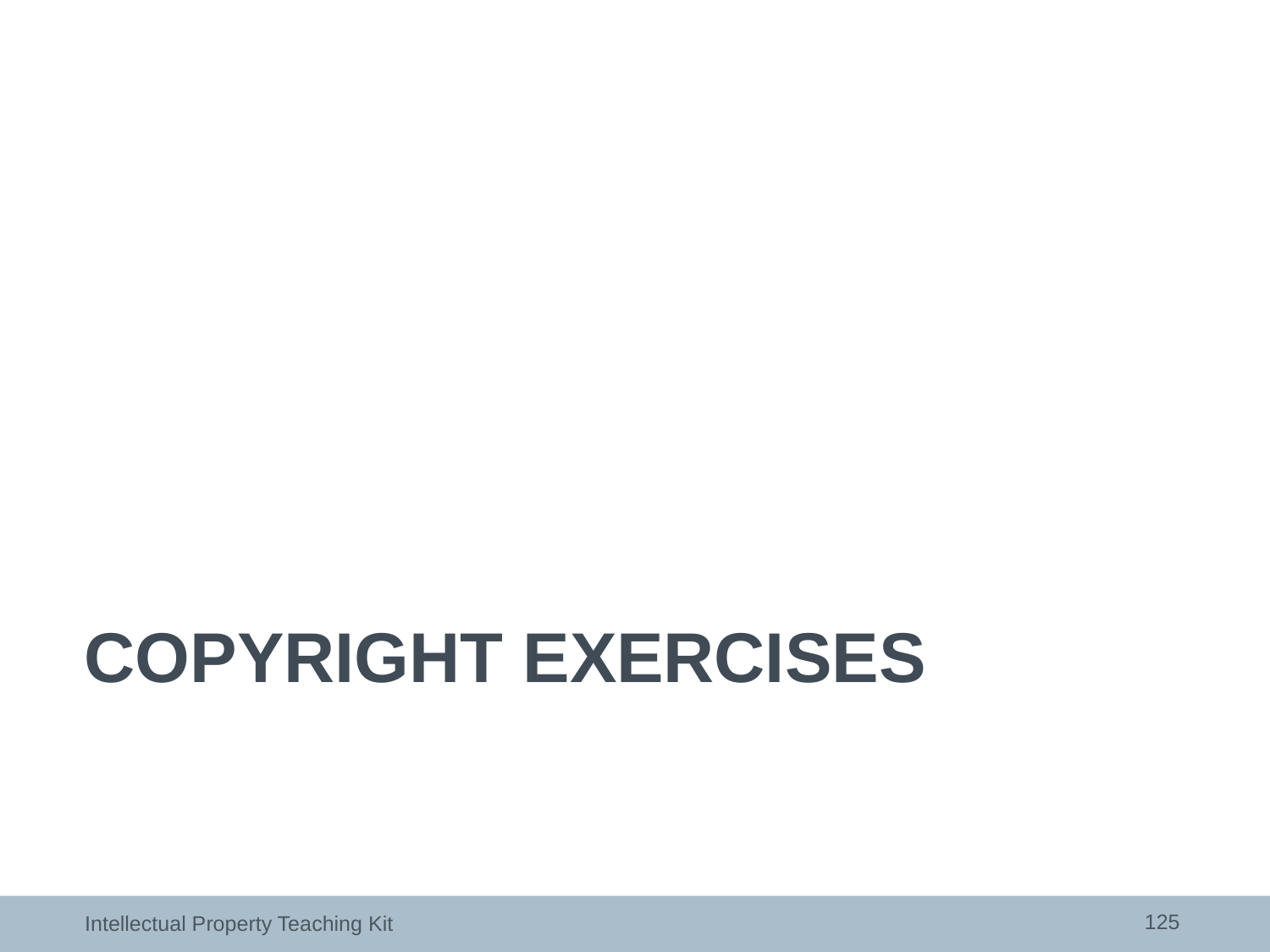

# Copyright exercises
125
Intellectual Property Teaching Kit